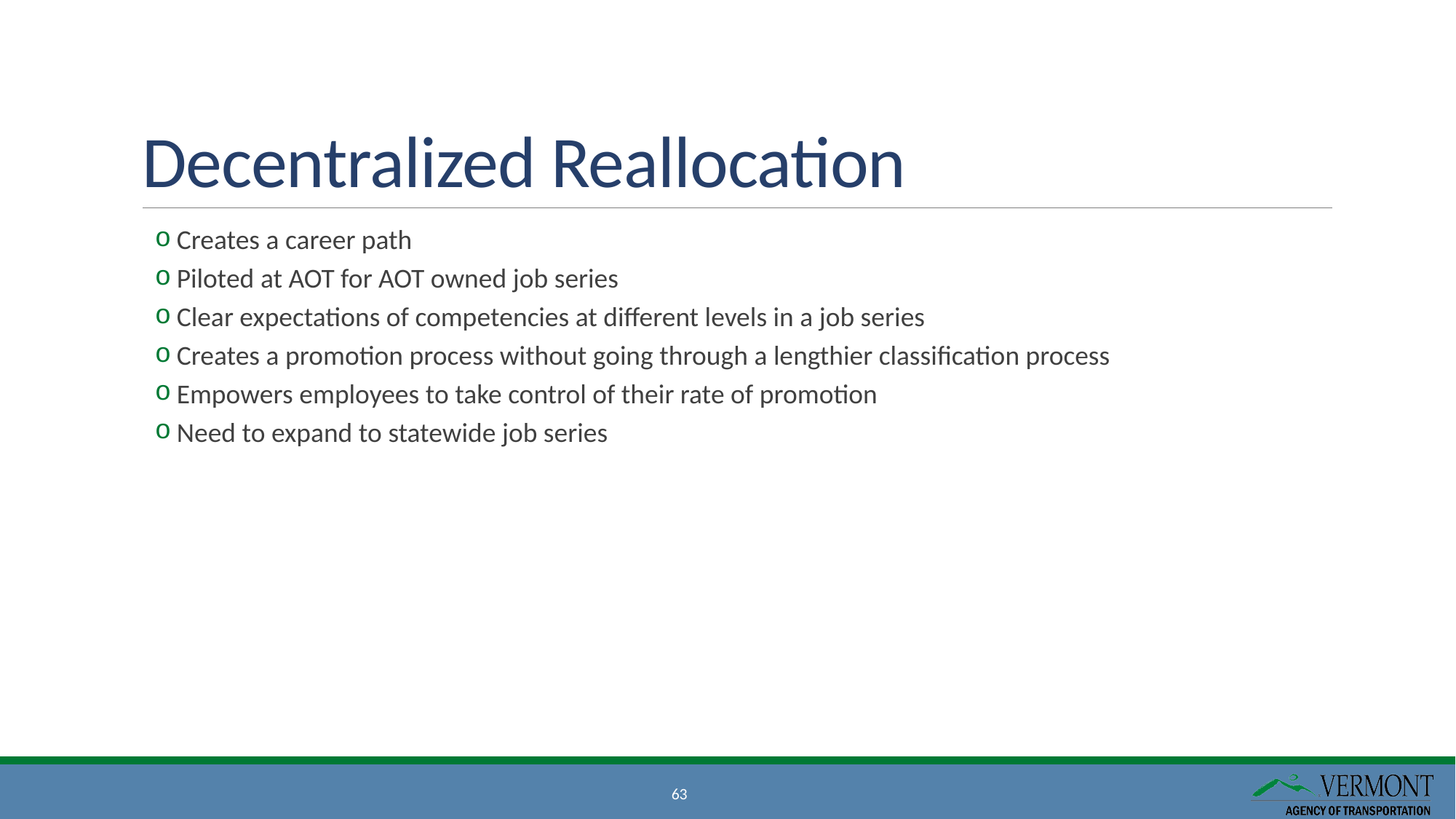

# Decentralized Reallocation
Creates a career path
Piloted at AOT for AOT owned job series
Clear expectations of competencies at different levels in a job series
Creates a promotion process without going through a lengthier classification process
Empowers employees to take control of their rate of promotion
Need to expand to statewide job series
63